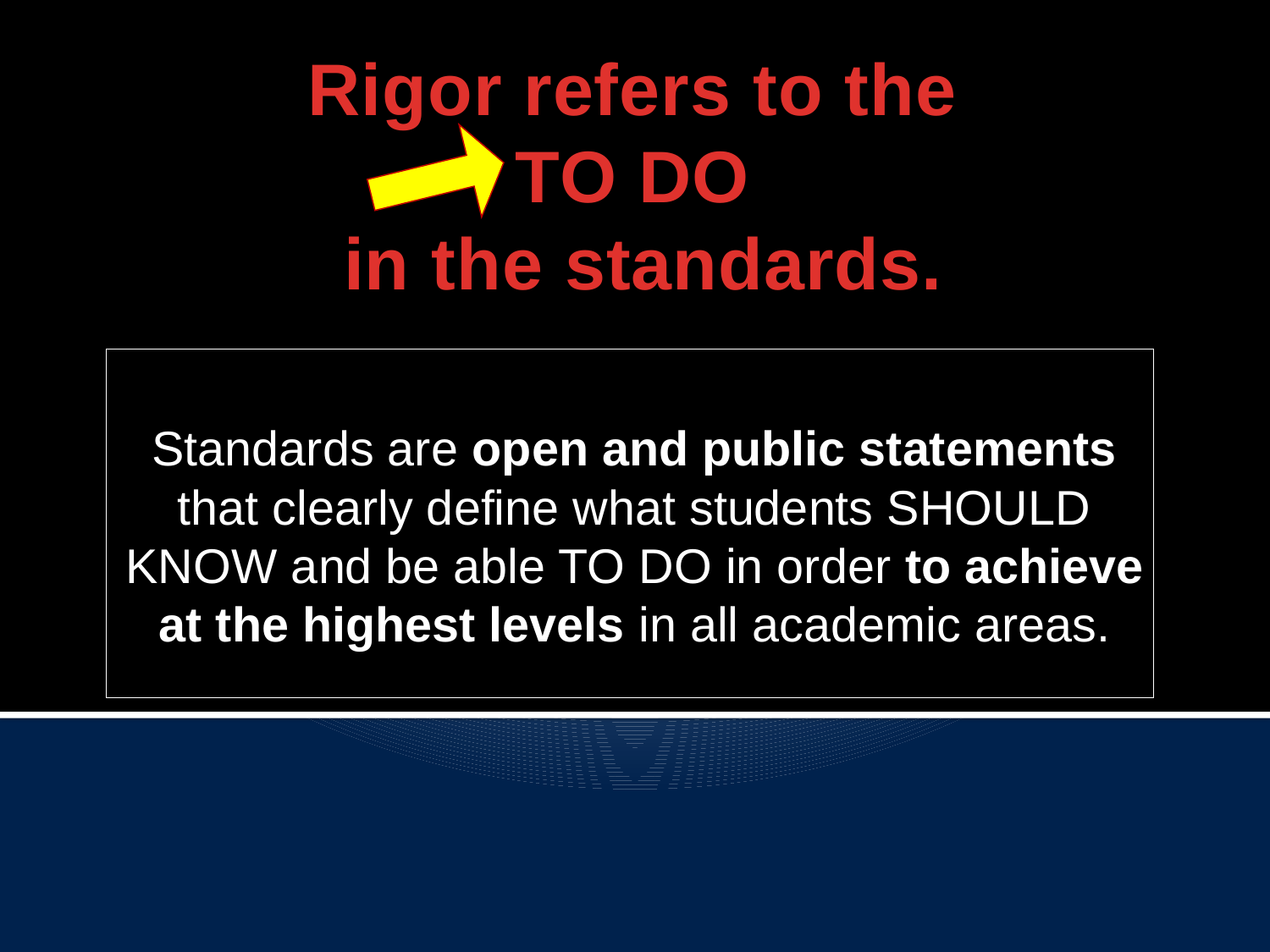

# Rigor refers to the TO DO in the standards.

Standards are open and public statements that clearly define what students SHOULD KNOW and be able TO DO in order to achieve at the highest levels in all academic areas.